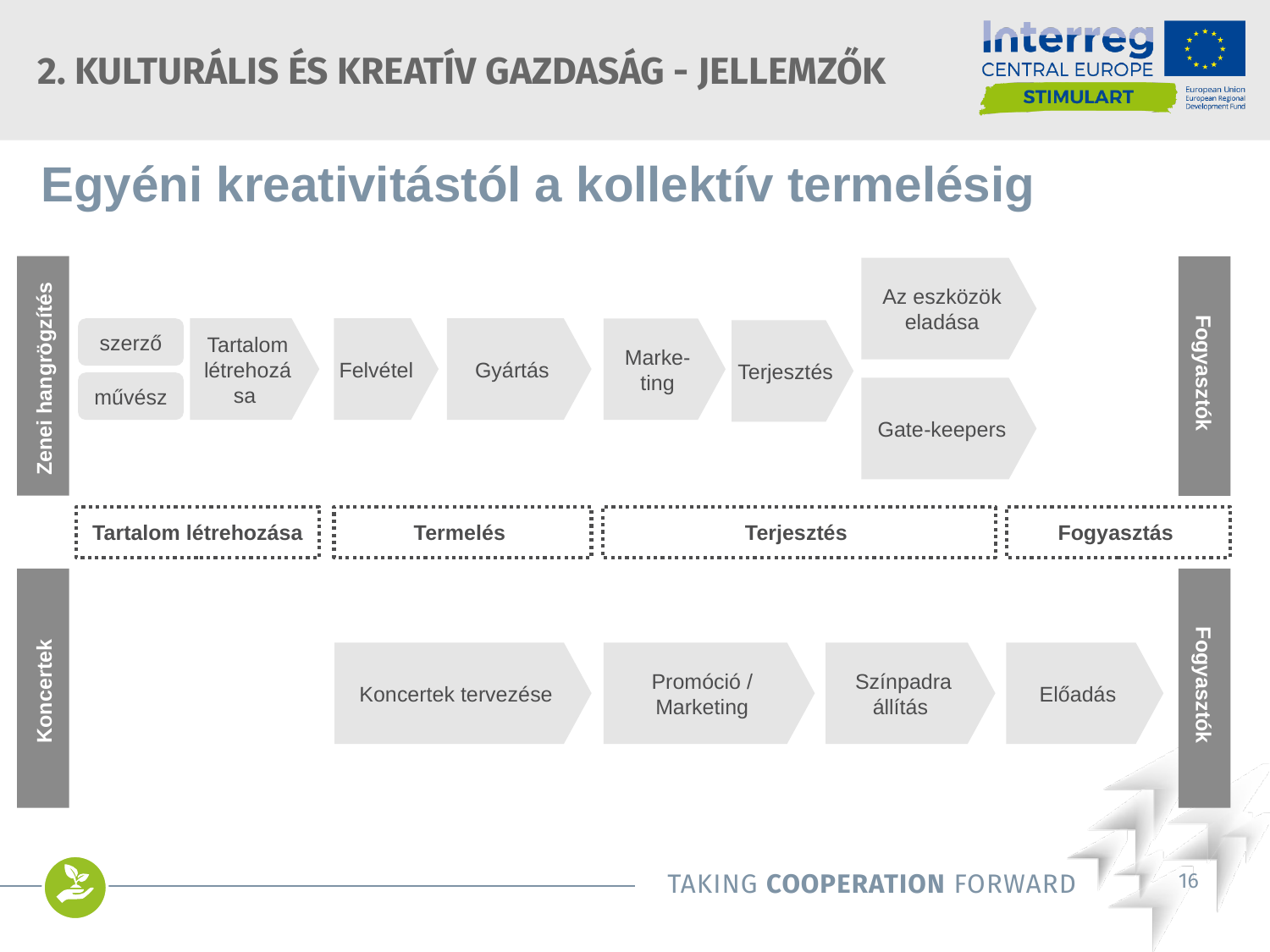

# 2. Kulturális és kreatív gazdaság - jellemzők
Egyéni kreativitástól a kollektív termelésig
Zenei hangrögzítés
Fogyasztók
Az eszközök eladása
szerző
Tartalom létrehozása
Felvétel
Gyártás
Marke-ting
Terjesztés
művész
Gate-keepers
Tartalom létrehozása
Termelés
Terjesztés
Fogyasztás
Koncertek
Fogyasztók
Koncertek tervezése
Promóció / Marketing
Színpadra állítás
Előadás